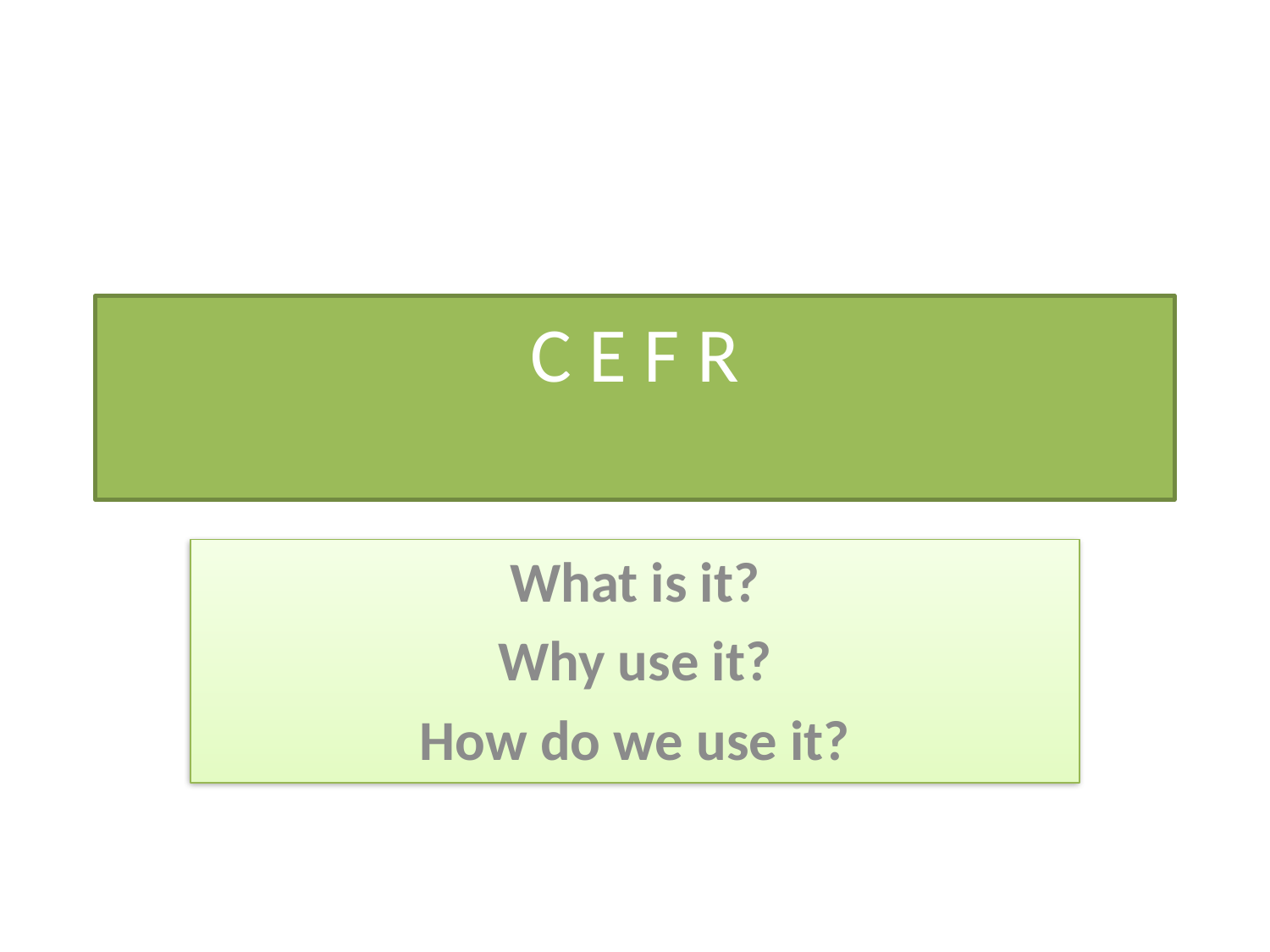

# C E F R
What is it?
Why use it?
How do we use it?